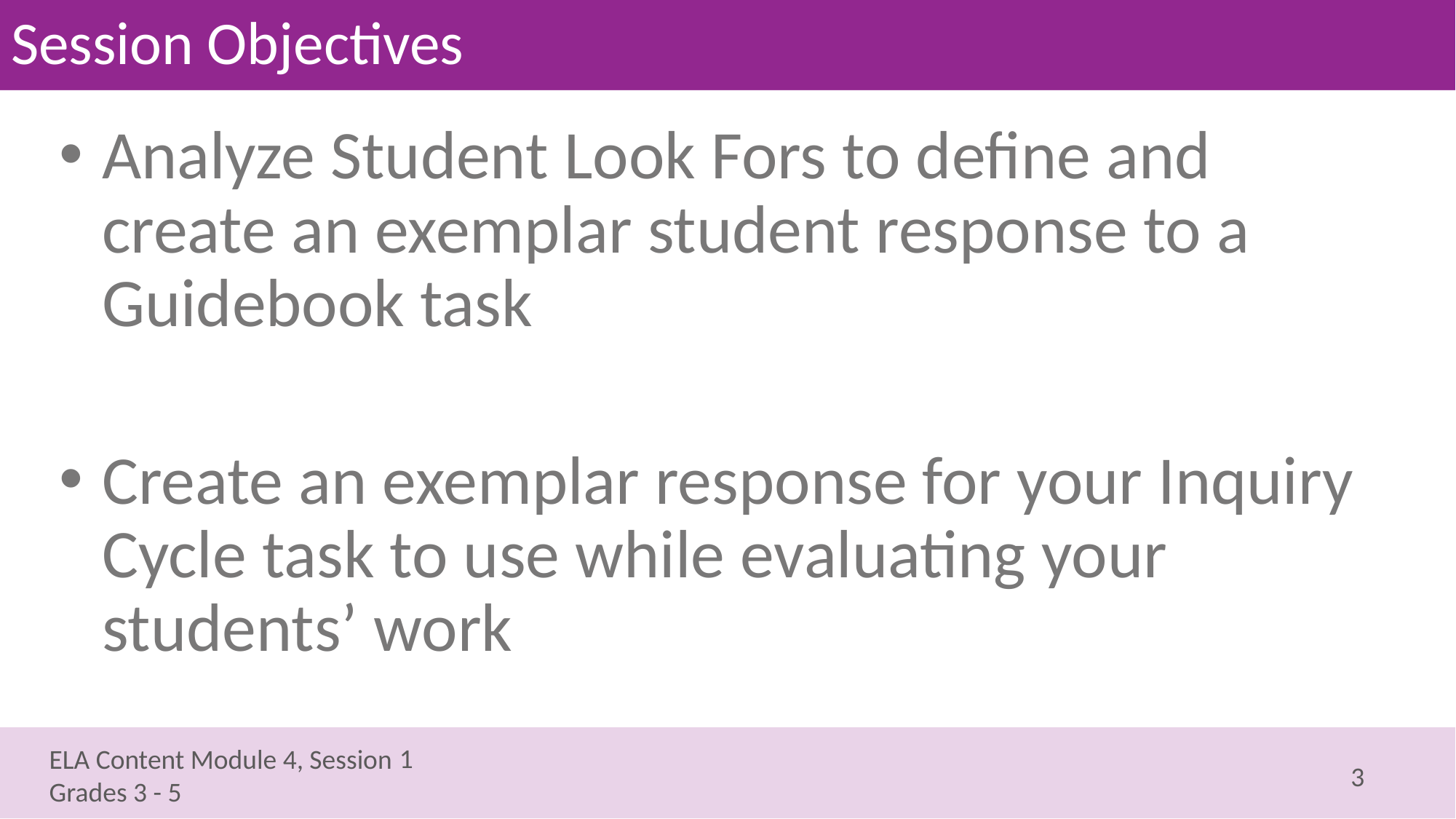

# Session Objectives
Analyze Student Look Fors to define and create an exemplar student response to a Guidebook task

Create an exemplar response for your Inquiry Cycle task to use while evaluating your students’ work
1
3